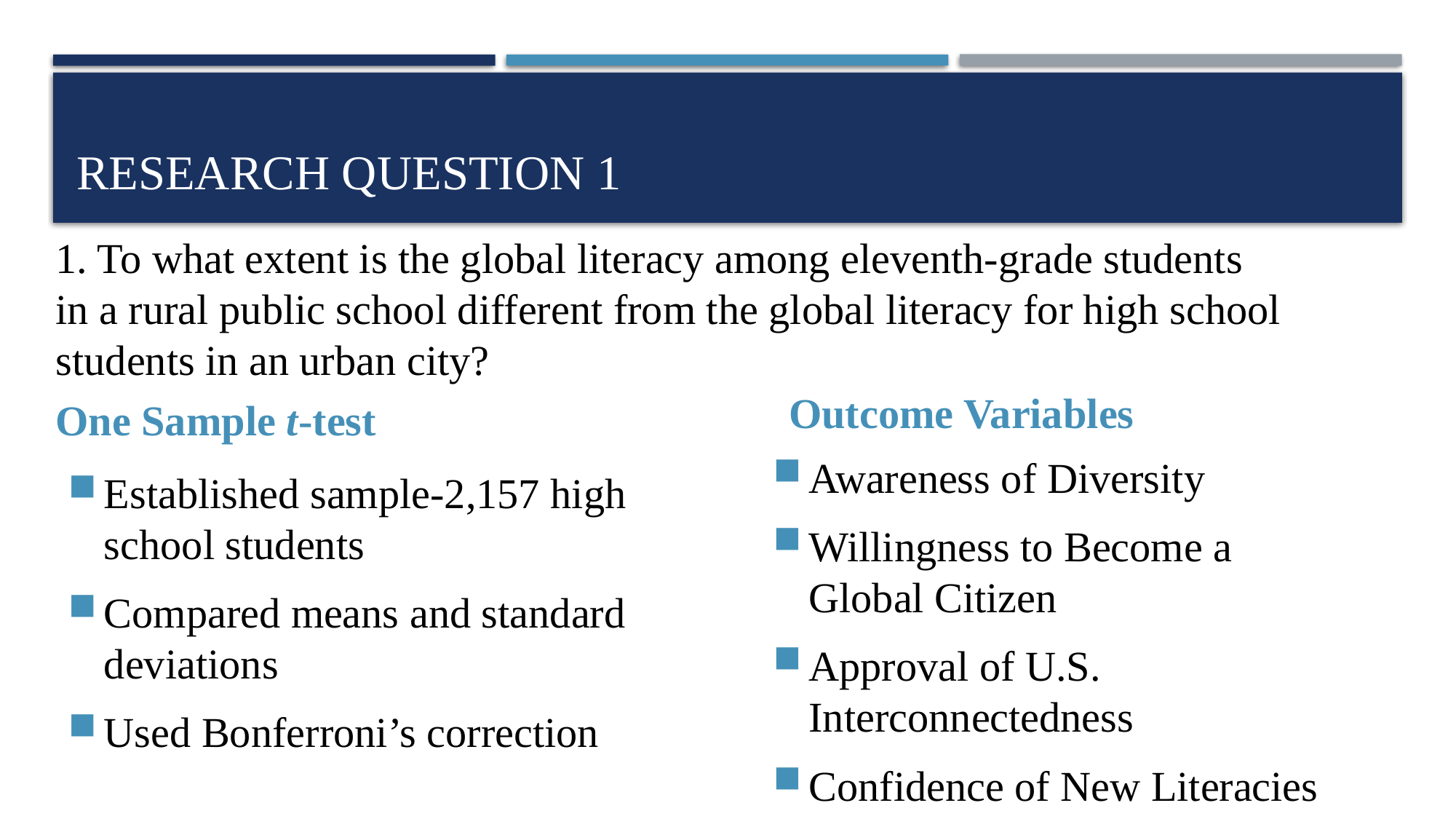

Research Question 1
# 1. To what extent is the global literacy among eleventh-grade students in a rural public school different from the global literacy for high school students in an urban city?
Outcome Variables
One Sample t-test
Awareness of Diversity
Willingness to Become a Global Citizen
Approval of U.S. Interconnectedness
Confidence of New Literacies
Established sample-2,157 high school students
Compared means and standard deviations
Used Bonferroni’s correction